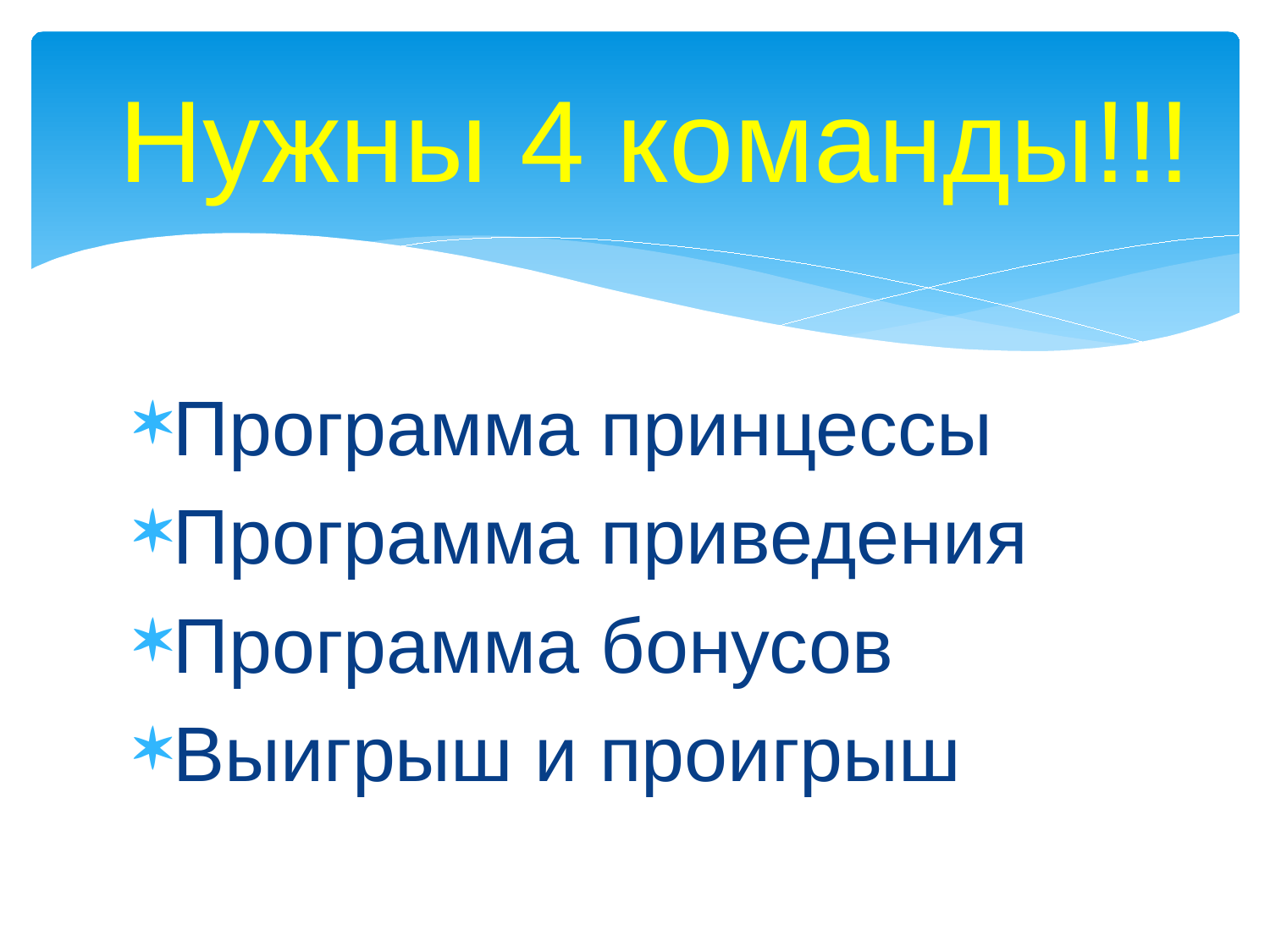

Нужны 4 команды!!!
Программа принцессы
Программа приведения
Программа бонусов
Выигрыш и проигрыш